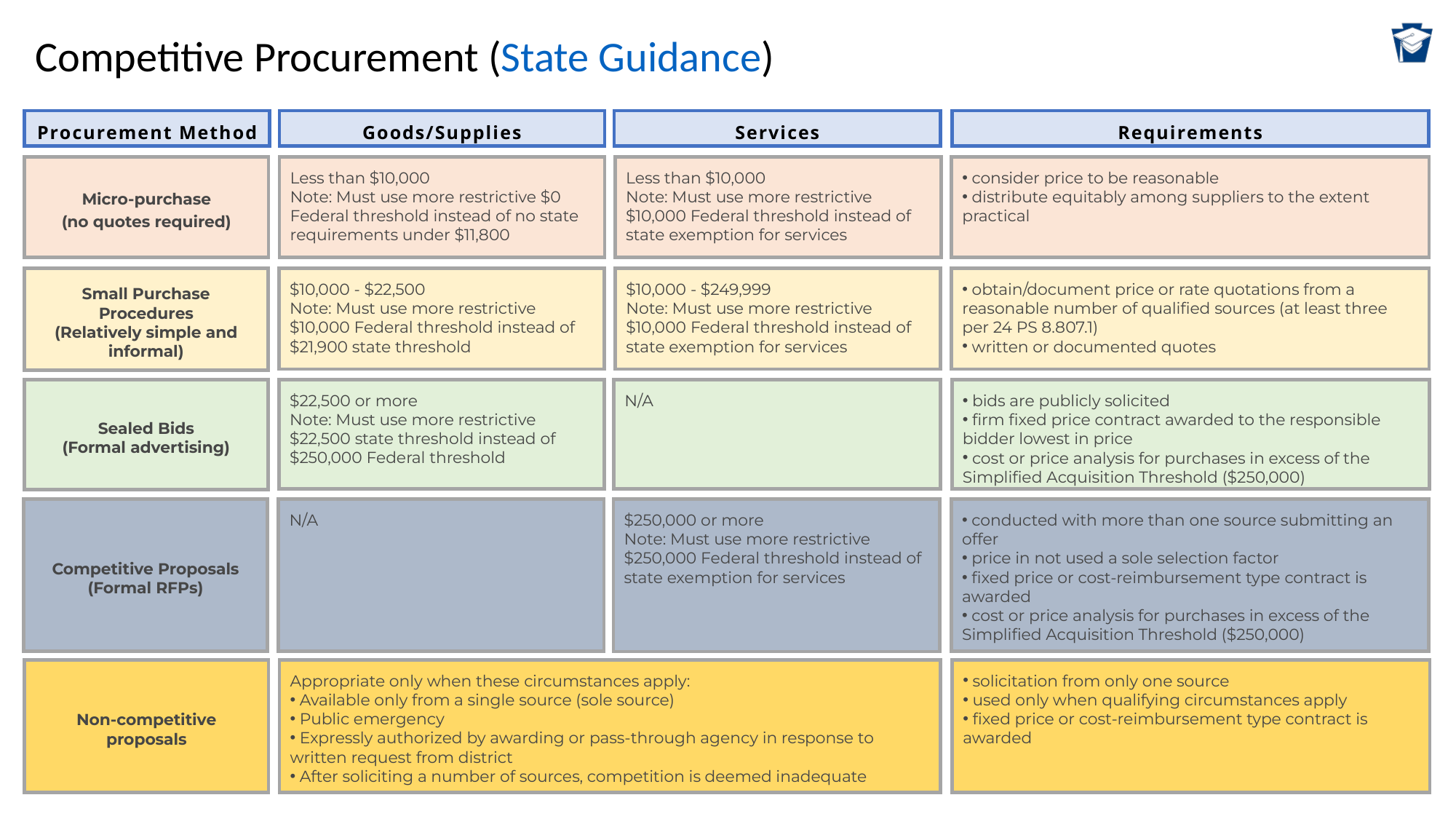

Competitive Procurement (State Guidance)
Procurement Method

Goods/Supplies

Services

Requirements

Micro-purchase
(no quotes required)
Less than $10,000
Note: Must use more restrictive $0 Federal threshold instead of no state requirements under $11,800
Less than $10,000
Note: Must use more restrictive $10,000 Federal threshold instead of state exemption for services
 consider price to be reasonable
 distribute equitably among suppliers to the extent practical
Small Purchase Procedures
(Relatively simple and informal)
$10,000 - $22,500
Note: Must use more restrictive $10,000 Federal threshold instead of $21,900 state threshold
$10,000 - $249,999
Note: Must use more restrictive $10,000 Federal threshold instead of state exemption for services
 obtain/document price or rate quotations from a reasonable number of qualified sources (at least three per 24 PS 8.807.1)
 written or documented quotes
Sealed Bids
(Formal advertising)
$22,500 or more
Note: Must use more restrictive $22,500 state threshold instead of $250,000 Federal threshold
N/A
 bids are publicly solicited
 firm fixed price contract awarded to the responsible bidder lowest in price
 cost or price analysis for purchases in excess of the Simplified Acquisition Threshold ($250,000)
Competitive Proposals
(Formal RFPs)
N/A
$250,000 or more
Note: Must use more restrictive $250,000 Federal threshold instead of state exemption for services
 conducted with more than one source submitting an offer
 price in not used a sole selection factor
 fixed price or cost-reimbursement type contract is awarded
 cost or price analysis for purchases in excess of the Simplified Acquisition Threshold ($250,000)
Non-competitive proposals
Appropriate only when these circumstances apply:
 Available only from a single source (sole source)
 Public emergency
 Expressly authorized by awarding or pass-through agency in response to written request from district
 After soliciting a number of sources, competition is deemed inadequate

 solicitation from only one source
 used only when qualifying circumstances apply
 fixed price or cost-reimbursement type contract is awarded